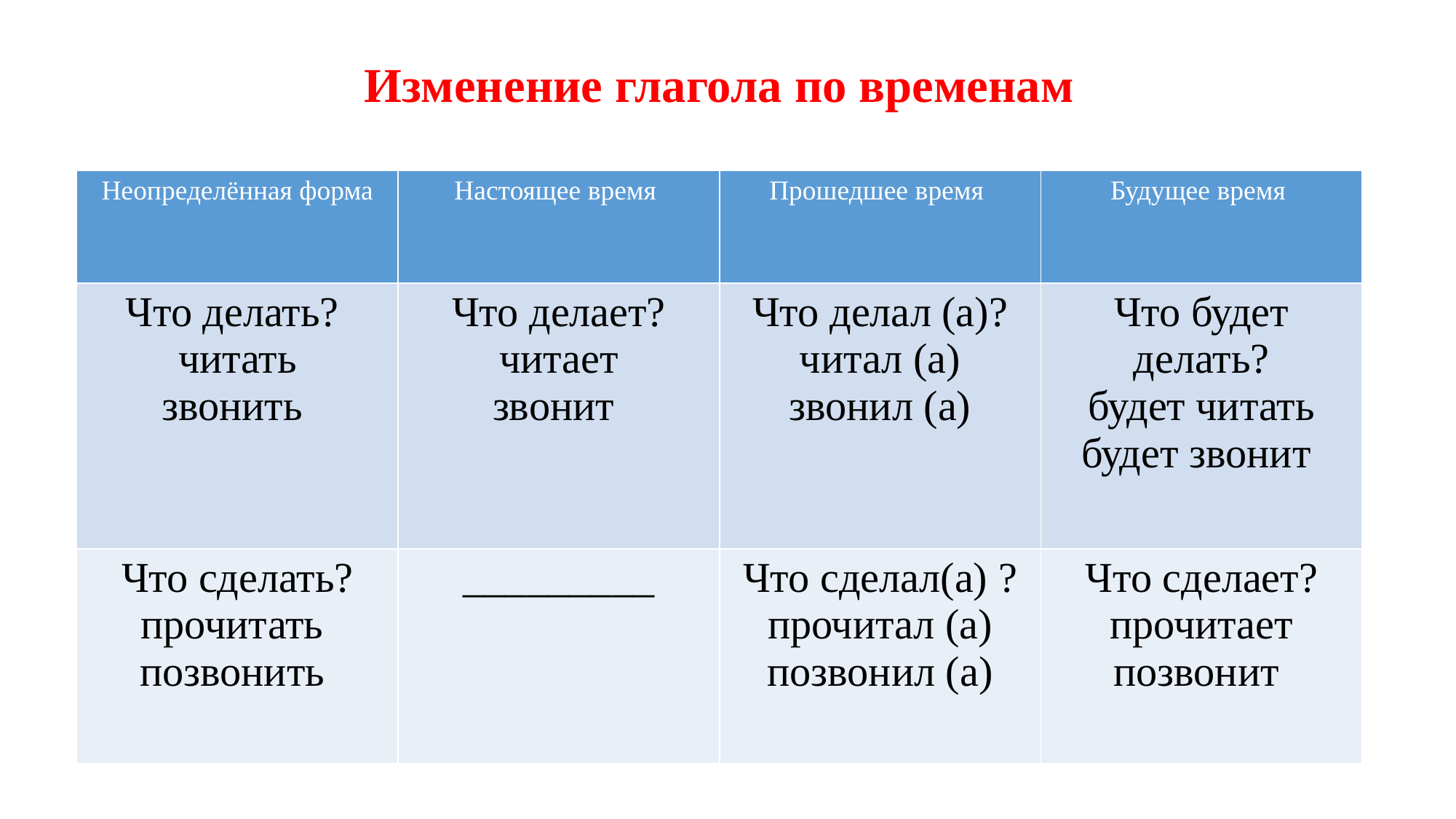

Изменение глагола по временам
| Неопределённая форма | Настоящее время | Прошедшее время | Будущее время |
| --- | --- | --- | --- |
| Что делать? читать звонить | Что делает? читает звонит | Что делал (а)? читал (а) звонил (а) | Что будет делать? будет читать будет звонит |
| Что сделать? прочитать позвонить | \_\_\_\_\_\_\_\_\_ | Что сделал(а) ? прочитал (а) позвонил (а) | Что сделает? прочитает позвонит |